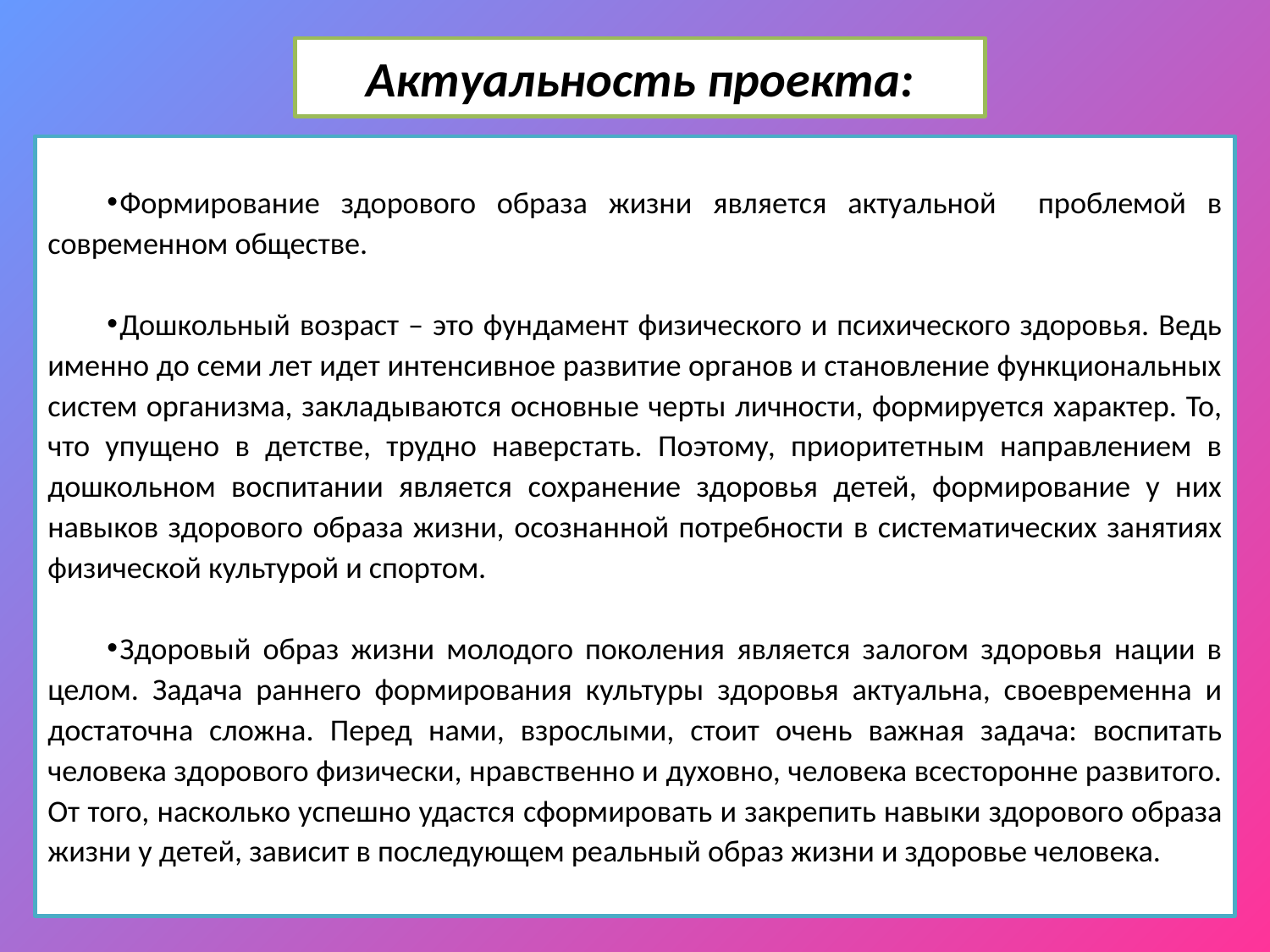

# Актуальность проекта:

Формирование здорового образа жизни является актуальной  проблемой в современном обществе.

Дошкольный возраст – это фундамент физического и психического здоровья. Ведь именно до семи лет идет интенсивное развитие органов и становление функциональных систем организма, закладываются основные черты личности, формируется характер. То, что упущено в детстве, трудно наверстать. Поэтому, приоритетным направлением в дошкольном воспитании является сохранение здоровья детей, формирование у них навыков здорового образа жизни, осознанной потребности в систематических занятиях физической культурой и спортом.

Здоровый образ жизни молодого поколения является залогом здоровья нации в целом. Задача раннего формирования культуры здоровья актуальна, своевременна и достаточна сложна. Перед нами, взрослыми, стоит очень важная задача: воспитать человека здорового физически, нравственно и духовно, человека всесторонне развитого. От того, насколько успешно удастся сформировать и закрепить навыки здорового образа жизни у детей, зависит в последующем реальный образ жизни и здоровье человека.